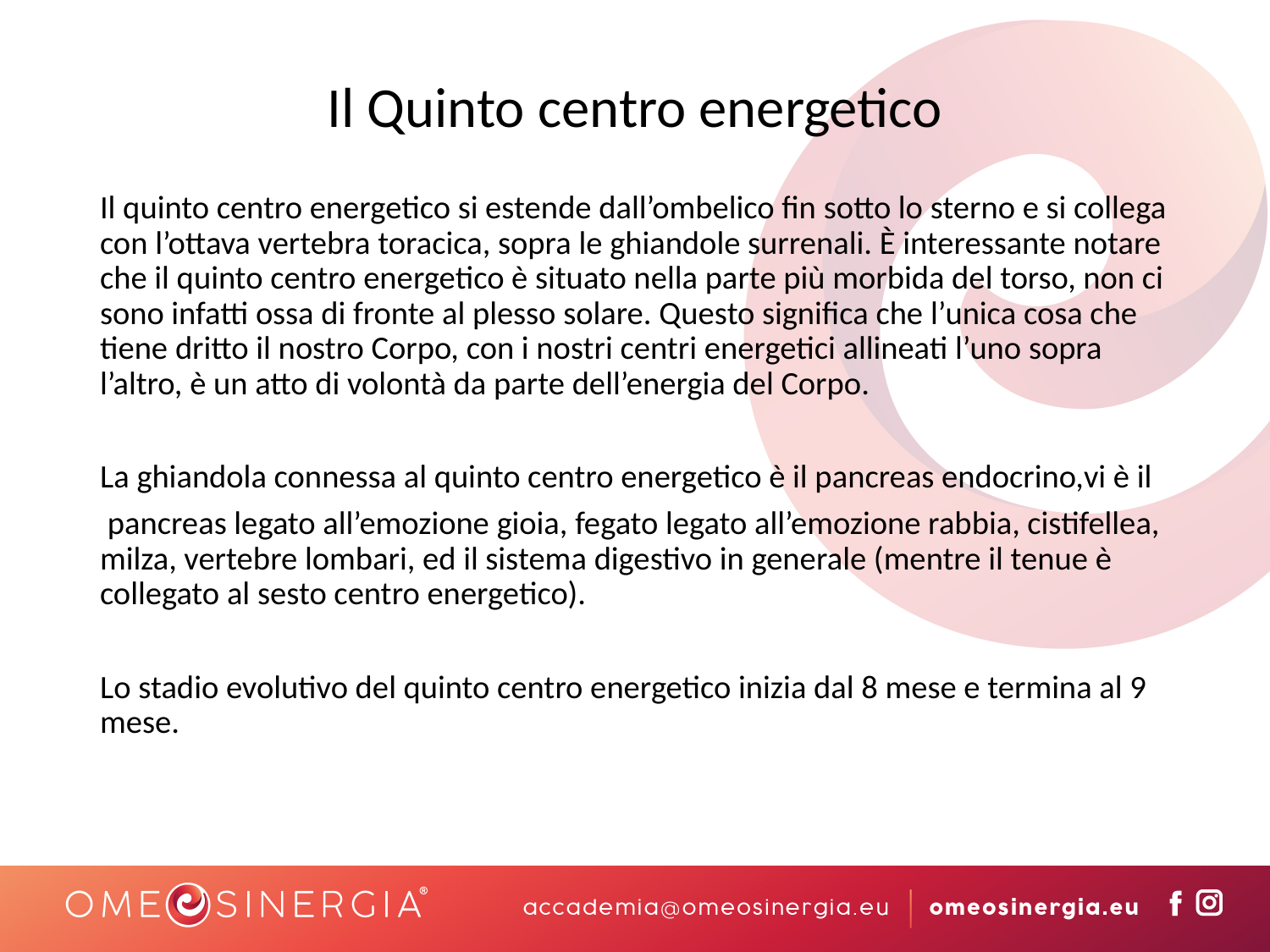

# Il Quinto centro energetico
Il quinto centro energetico si estende dall’ombelico fin sotto lo sterno e si collega con l’ottava vertebra toracica, sopra le ghiandole surrenali. È interessante notare che il quinto centro energetico è situato nella parte più morbida del torso, non ci sono infatti ossa di fronte al plesso solare. Questo significa che l’unica cosa che tiene dritto il nostro Corpo, con i nostri centri energetici allineati l’uno sopra l’altro, è un atto di volontà da parte dell’energia del Corpo.

La ghiandola connessa al quinto centro energetico è il pancreas endocrino,vi è il
 pancreas legato all’emozione gioia, fegato legato all’emozione rabbia, cistifellea, milza, vertebre lombari, ed il sistema digestivo in generale (mentre il tenue è collegato al sesto centro energetico).

Lo stadio evolutivo del quinto centro energetico inizia dal 8 mese e termina al 9 mese.